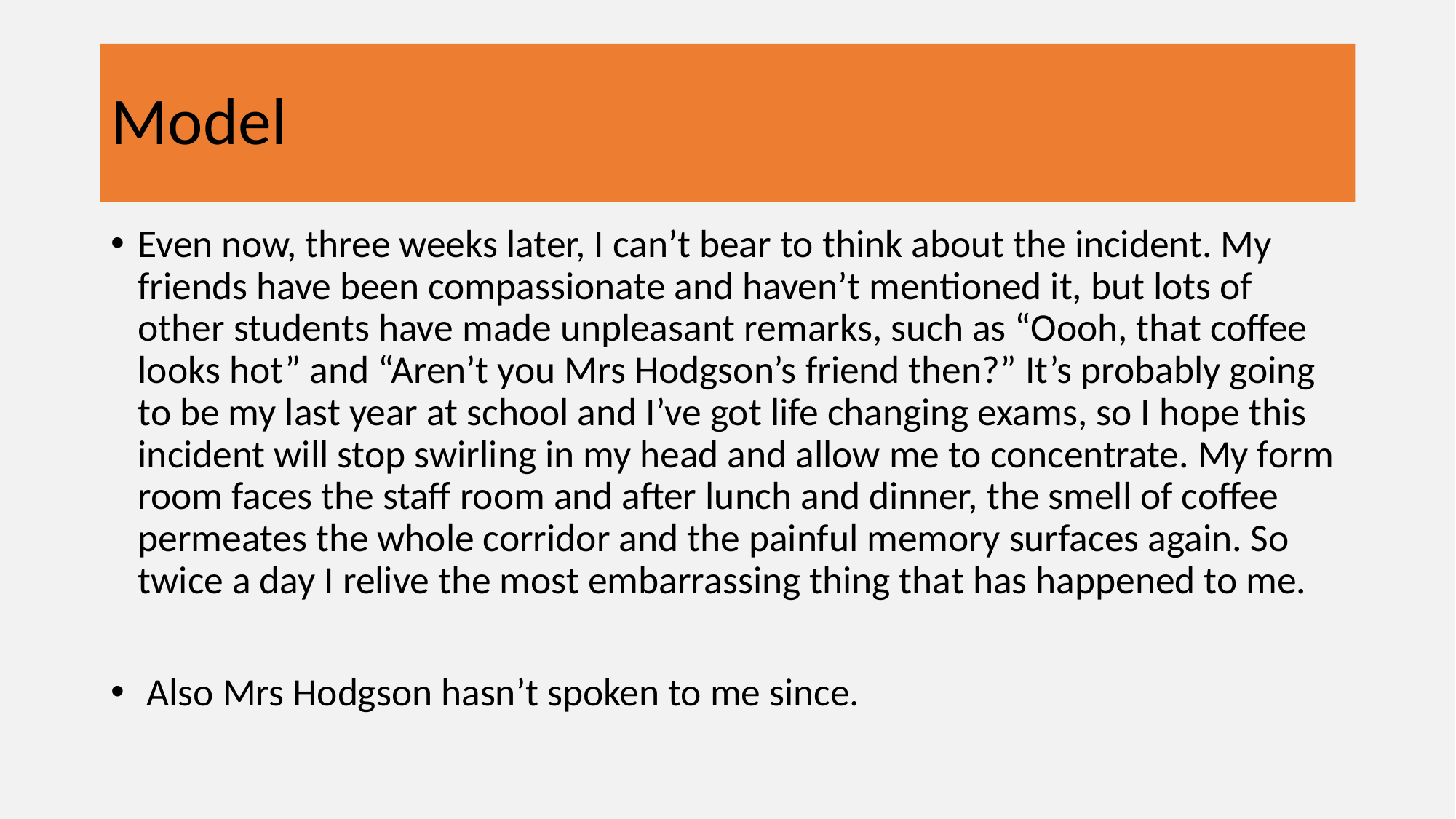

# Model
Even now, three weeks later, I can’t bear to think about the incident. My friends have been compassionate and haven’t mentioned it, but lots of other students have made unpleasant remarks, such as “Oooh, that coffee looks hot” and “Aren’t you Mrs Hodgson’s friend then?” It’s probably going to be my last year at school and I’ve got life changing exams, so I hope this incident will stop swirling in my head and allow me to concentrate. My form room faces the staff room and after lunch and dinner, the smell of coffee permeates the whole corridor and the painful memory surfaces again. So twice a day I relive the most embarrassing thing that has happened to me.

 Also Mrs Hodgson hasn’t spoken to me since.